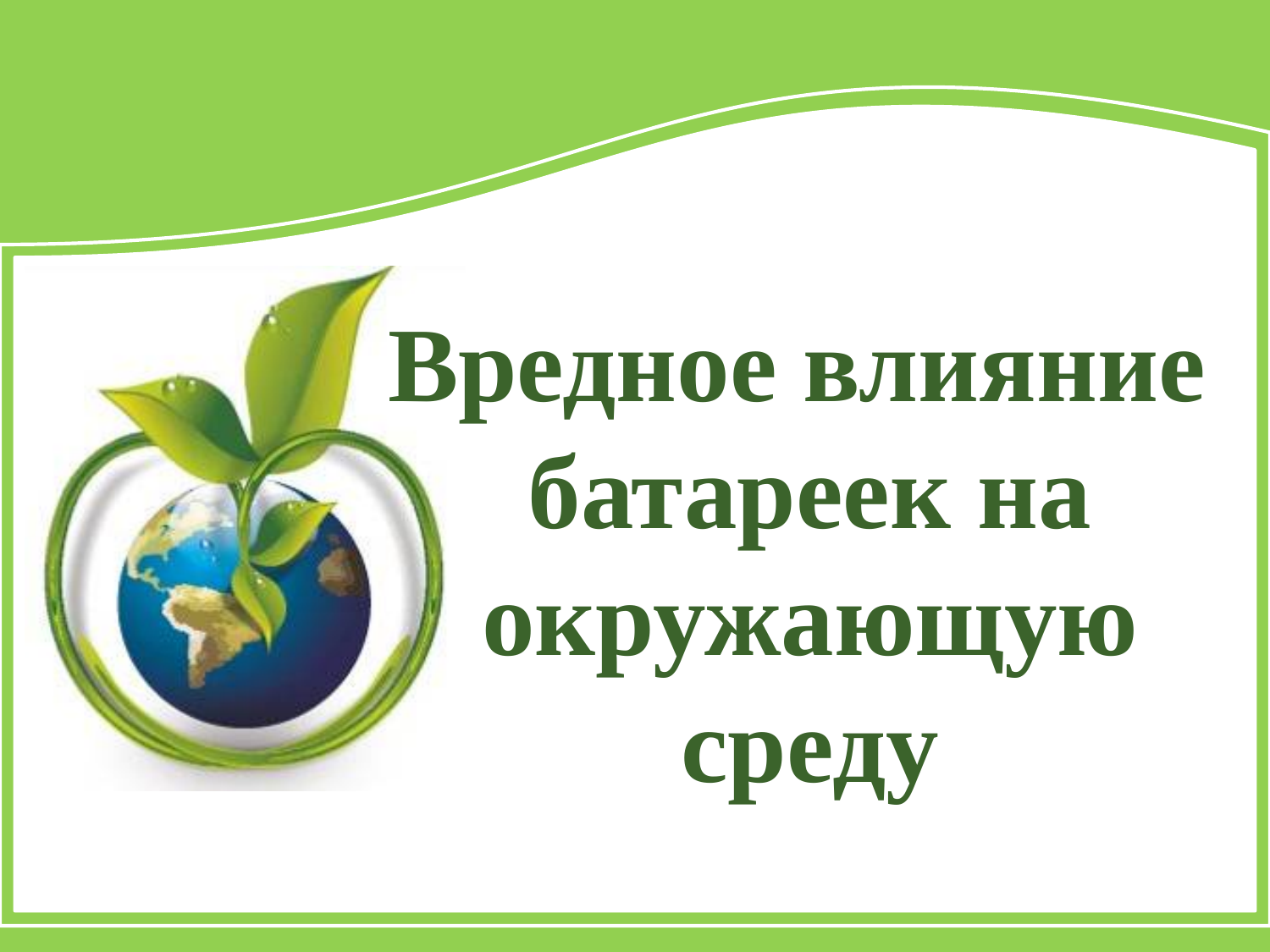

# Вредное влияние  батареек на окружающую среду